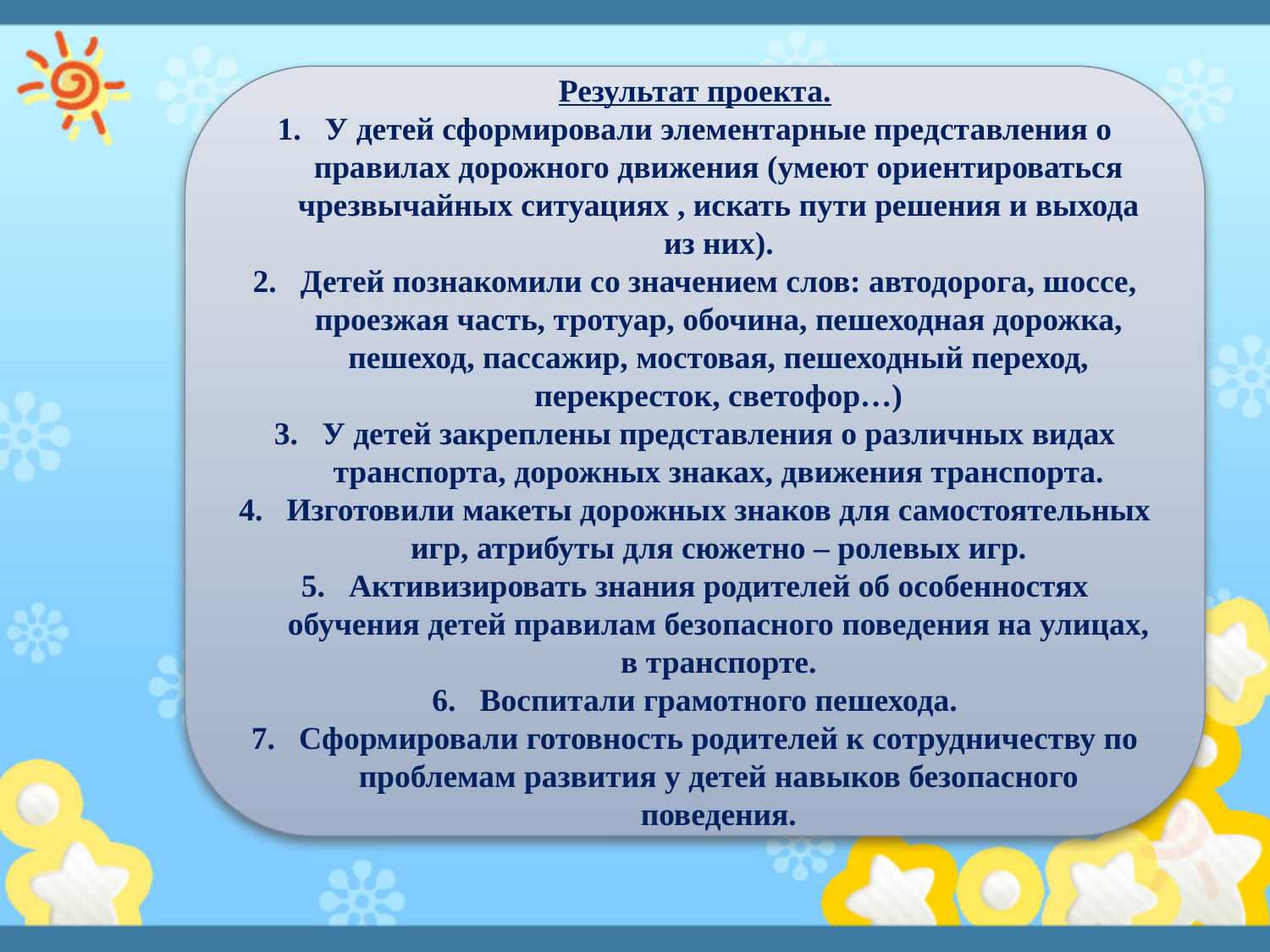

Результат проекта.
У детей сформировали элементарные представления о правилах дорожного движения (умеют ориентироваться чрезвычайных ситуациях , искать пути решения и выхода из них).
Детей познакомили со значением слов: автодорога, шоссе, проезжая часть, тротуар, обочина, пешеходная дорожка, пешеход, пассажир, мостовая, пешеходный переход, перекресток, светофор…)
У детей закреплены представления о различных видах транспорта, дорожных знаках, движения транспорта.
Изготовили макеты дорожных знаков для самостоятельных игр, атрибуты для сюжетно – ролевых игр.
Активизировать знания родителей об особенностях обучения детей правилам безопасного поведения на улицах, в транспорте.
Воспитали грамотного пешехода.
Сформировали готовность родителей к сотрудничеству по проблемам развития у детей навыков безопасного поведения.